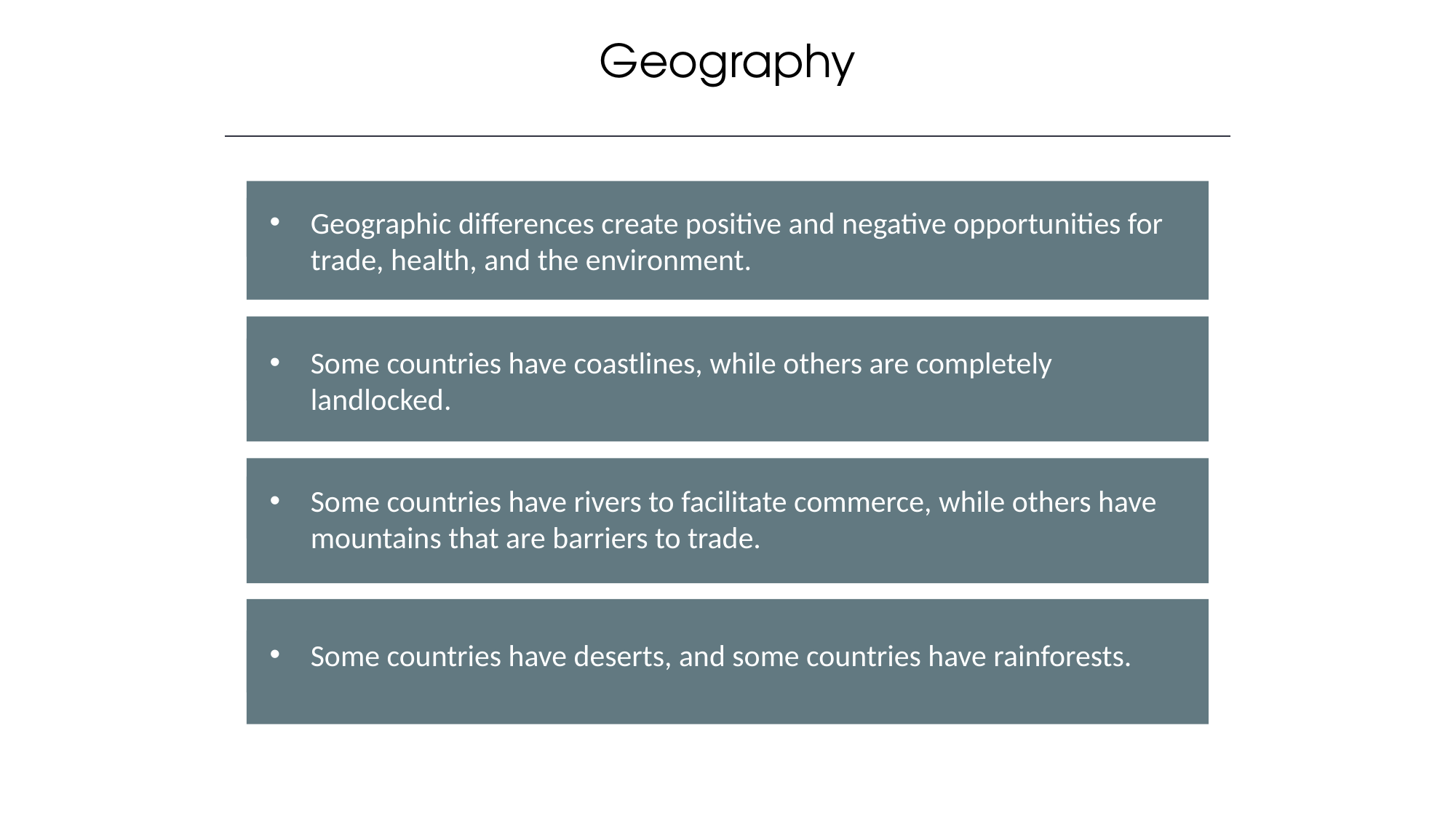

Geography
HAWKES LEARNING

Geographic differences create positive and negative opportunities for trade, health, and the environment.

Some countries have coastlines, while others are completely landlocked.

Some countries have rivers to facilitate commerce, while others have mountains that are barriers to trade.
The CPI is subject to two types of bias: substitution bias and quality/new goods bias.

Some countries have deserts, and some countries have rainforests.
Both substitution bias and quality/new goods bias tend to overstate the negative impact of inflation on consumers.